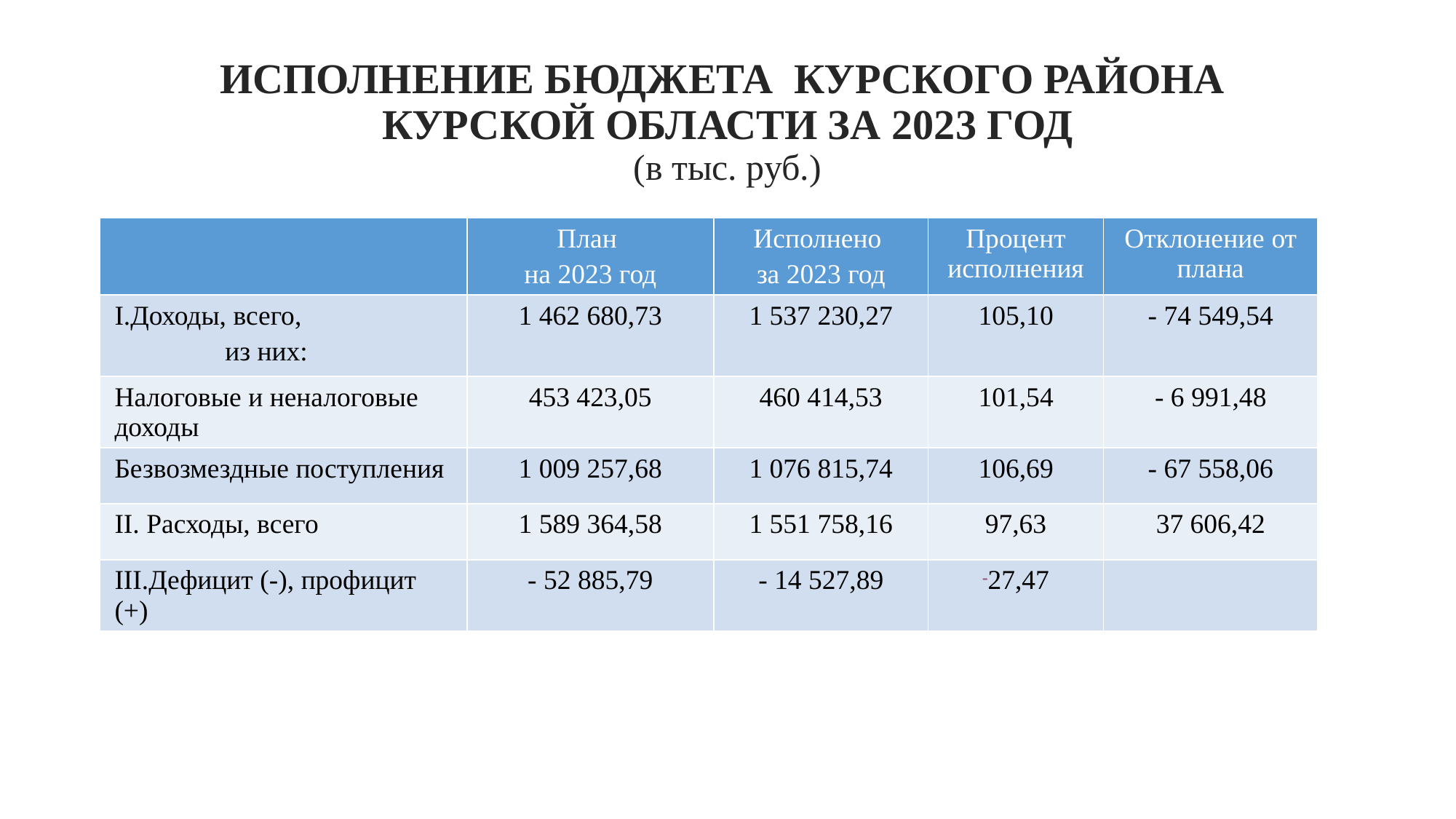

# ИСПОЛНЕНИЕ БЮДЖЕТА  КУРСКОГО РАЙОНА КУРСКОЙ ОБЛАСТИ ЗА 2023 ГОД (в тыс. руб.)
|  | План на 2023 год | Исполнено за 2023 год | Процент исполнения | Отклонение от плана |
| --- | --- | --- | --- | --- |
| I.Доходы, всего, из них: | 1 462 680,73 | 1 537 230,27 | 105,10 | - 74 549,54 |
| Налоговые и неналоговые доходы | 453 423,05 | 460 414,53 | 101,54 | - 6 991,48 |
| Безвозмездные поступления | 1 009 257,68 | 1 076 815,74 | 106,69 | - 67 558,06 |
| II. Расходы, всего | 1 589 364,58 | 1 551 758,16 | 97,63 | 37 606,42 |
| III.Дефицит (-), профицит (+) | - 52 885,79 | - 14 527,89 | 27,47 |  |